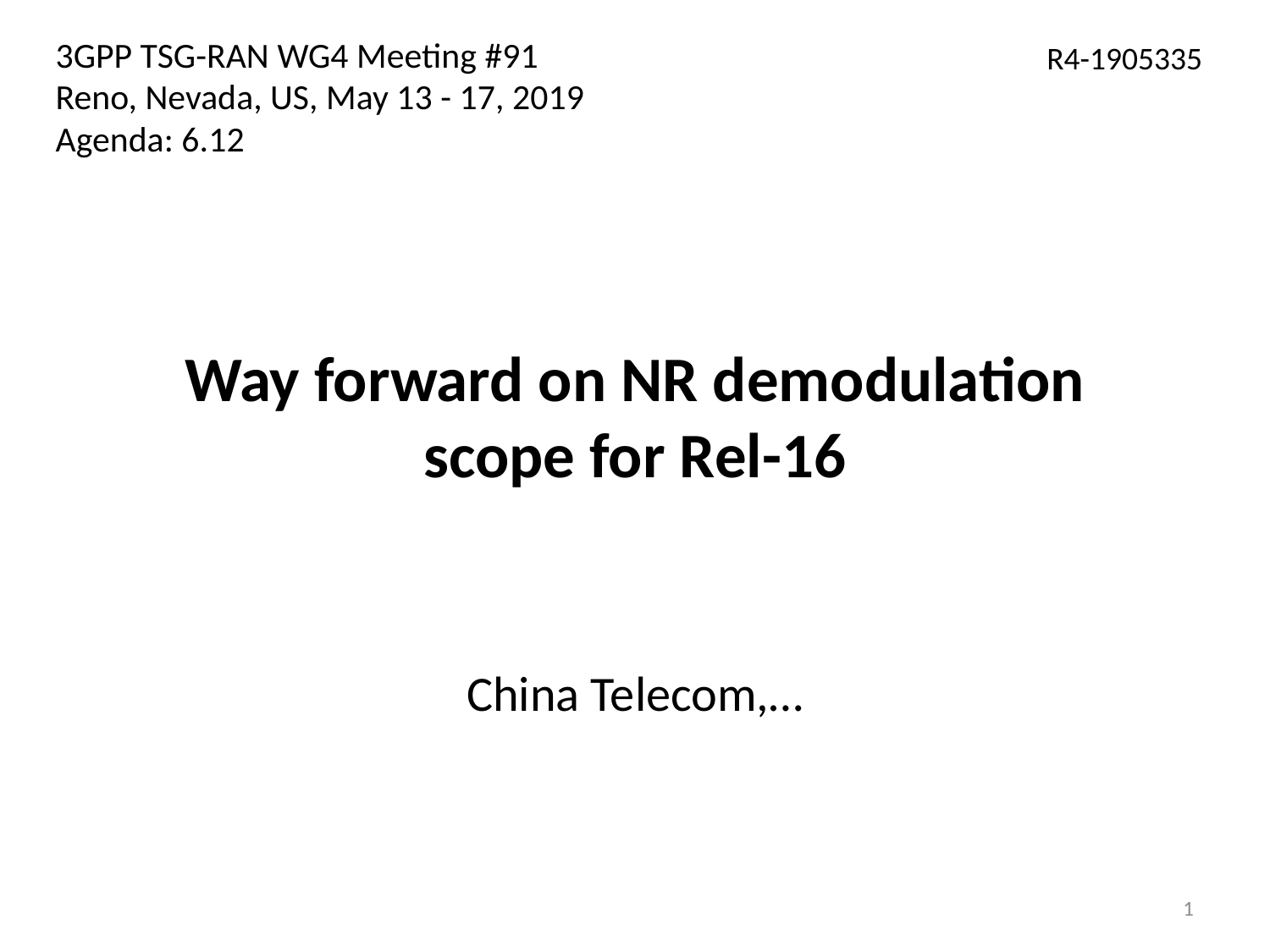

3GPP TSG-RAN WG4 Meeting #91
Reno, Nevada, US, May 13 - 17, 2019
Agenda: 6.12
R4-1905335
# Way forward on NR demodulation scope for Rel-16
China Telecom,…
1